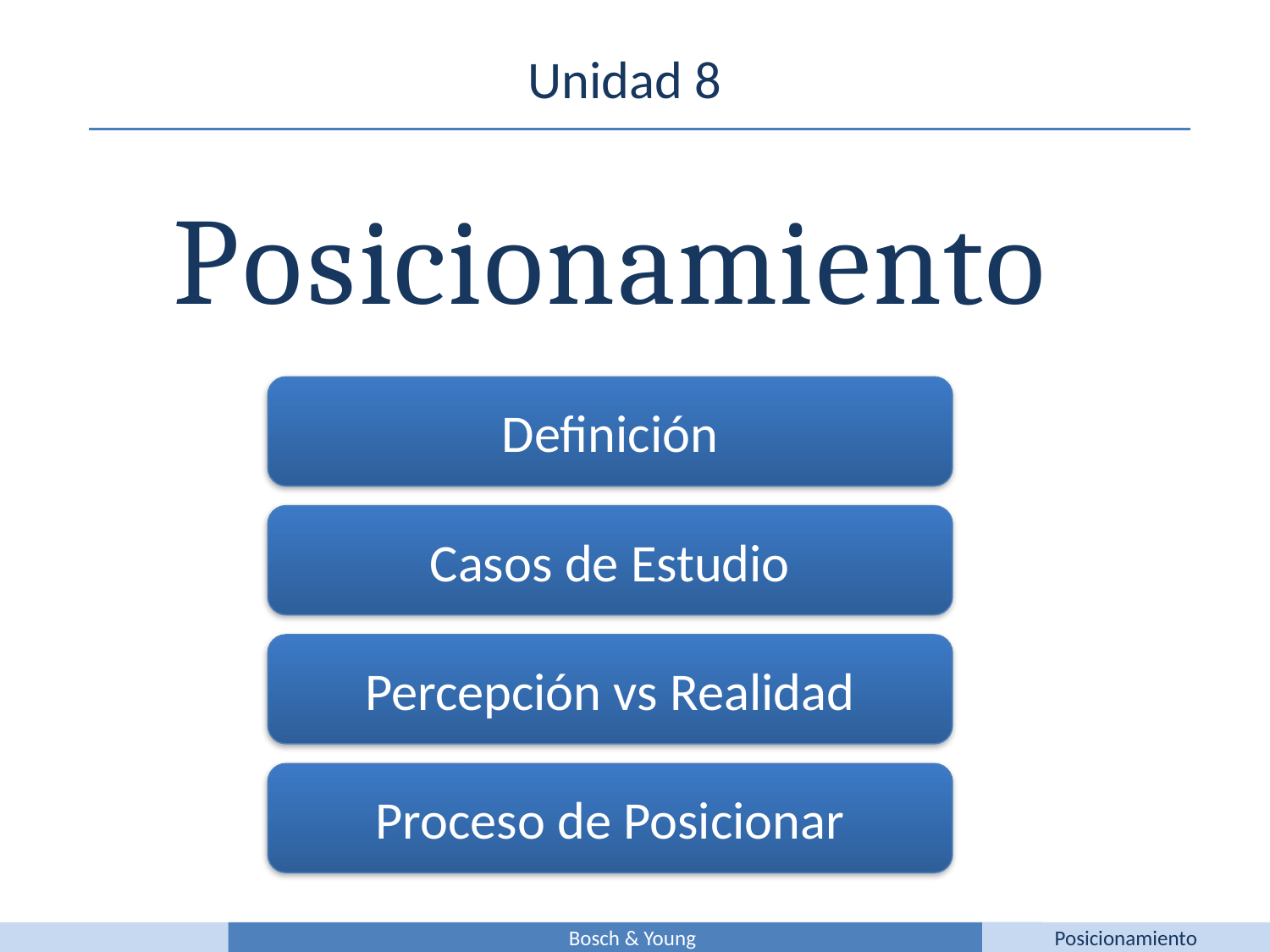

Unidad 8
Posicionamiento
Definición
Casos de Estudio
Percepción vs Realidad
Proceso de Posicionar

Bosch & Young
Posicionamiento